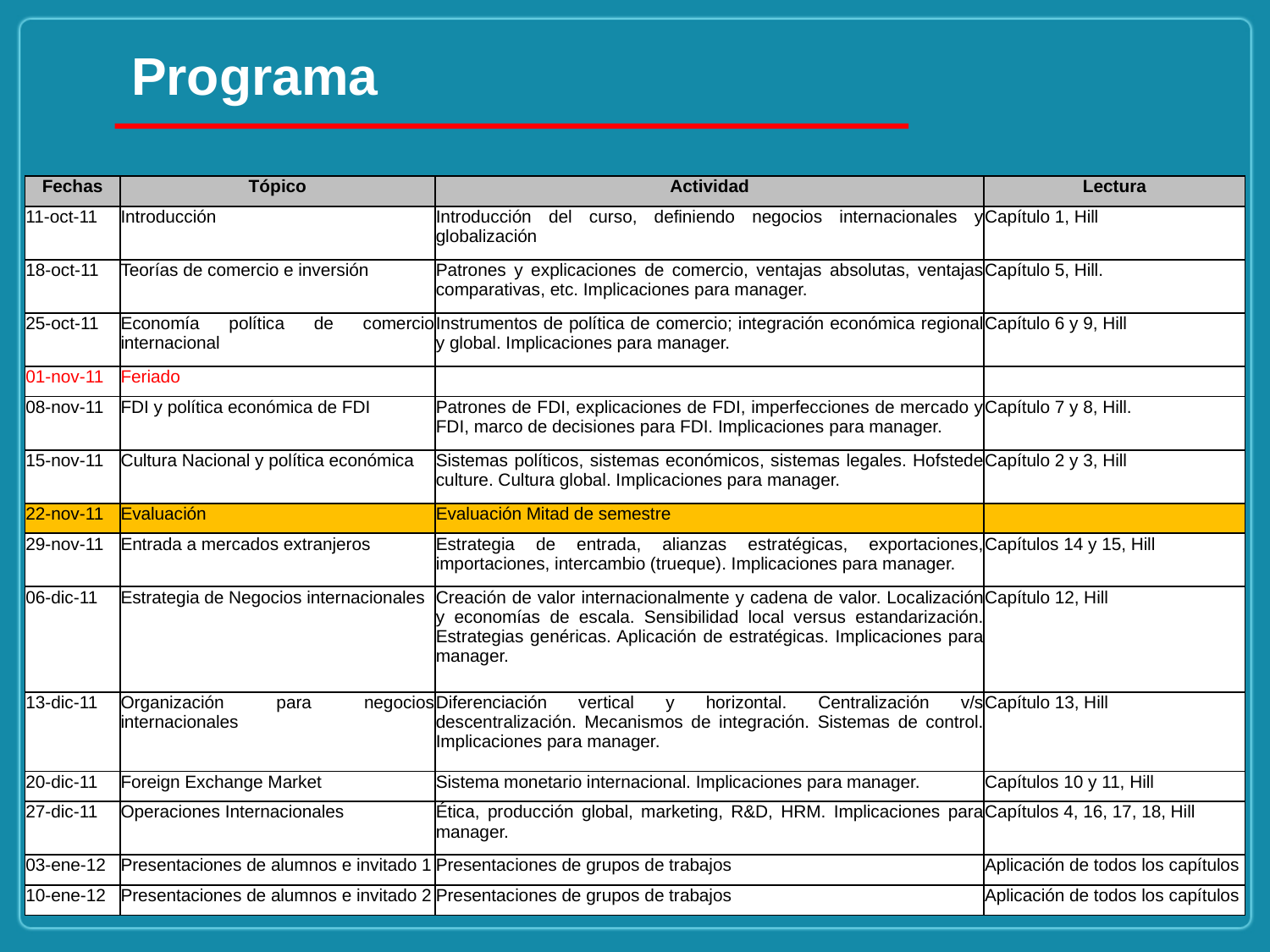

Programa

| Fechas | Tópico | Actividad | Lectura |
| --- | --- | --- | --- |
| 11-oct-11 | Introducción | Introducción del curso, definiendo negocios internacionales y globalización | Capítulo 1, Hill |
| 18-oct-11 | Teorías de comercio e inversión | Patrones y explicaciones de comercio, ventajas absolutas, ventajas comparativas, etc. Implicaciones para manager. | Capítulo 5, Hill. |
| 25-oct-11 | Economía política de comercio internacional | Instrumentos de política de comercio; integración económica regional y global. Implicaciones para manager. | Capítulo 6 y 9, Hill |
| 01-nov-11 | Feriado |  |  |
| 08-nov-11 | FDI y política económica de FDI | Patrones de FDI, explicaciones de FDI, imperfecciones de mercado y FDI, marco de decisiones para FDI. Implicaciones para manager. | Capítulo 7 y 8, Hill. |
| 15-nov-11 | Cultura Nacional y política económica | Sistemas políticos, sistemas económicos, sistemas legales. Hofstede culture. Cultura global. Implicaciones para manager. | Capítulo 2 y 3, Hill |
| 22-nov-11 | Evaluación | Evaluación Mitad de semestre |  |
| 29-nov-11 | Entrada a mercados extranjeros | Estrategia de entrada, alianzas estratégicas, exportaciones, importaciones, intercambio (trueque). Implicaciones para manager. | Capítulos 14 y 15, Hill |
| 06-dic-11 | Estrategia de Negocios internacionales | Creación de valor internacionalmente y cadena de valor. Localización y economías de escala. Sensibilidad local versus estandarización. Estrategias genéricas. Aplicación de estratégicas. Implicaciones para manager. | Capítulo 12, Hill |
| 13-dic-11 | Organización para negocios internacionales | Diferenciación vertical y horizontal. Centralización v/s descentralización. Mecanismos de integración. Sistemas de control. Implicaciones para manager. | Capítulo 13, Hill |
| 20-dic-11 | Foreign Exchange Market | Sistema monetario internacional. Implicaciones para manager. | Capítulos 10 y 11, Hill |
| 27-dic-11 | Operaciones Internacionales | Ética, producción global, marketing, R&D, HRM. Implicaciones para manager. | Capítulos 4, 16, 17, 18, Hill |
| 03-ene-12 | Presentaciones de alumnos e invitado 1 | Presentaciones de grupos de trabajos | Aplicación de todos los capítulos |
| 10-ene-12 | Presentaciones de alumnos e invitado 2 | Presentaciones de grupos de trabajos | Aplicación de todos los capítulos |